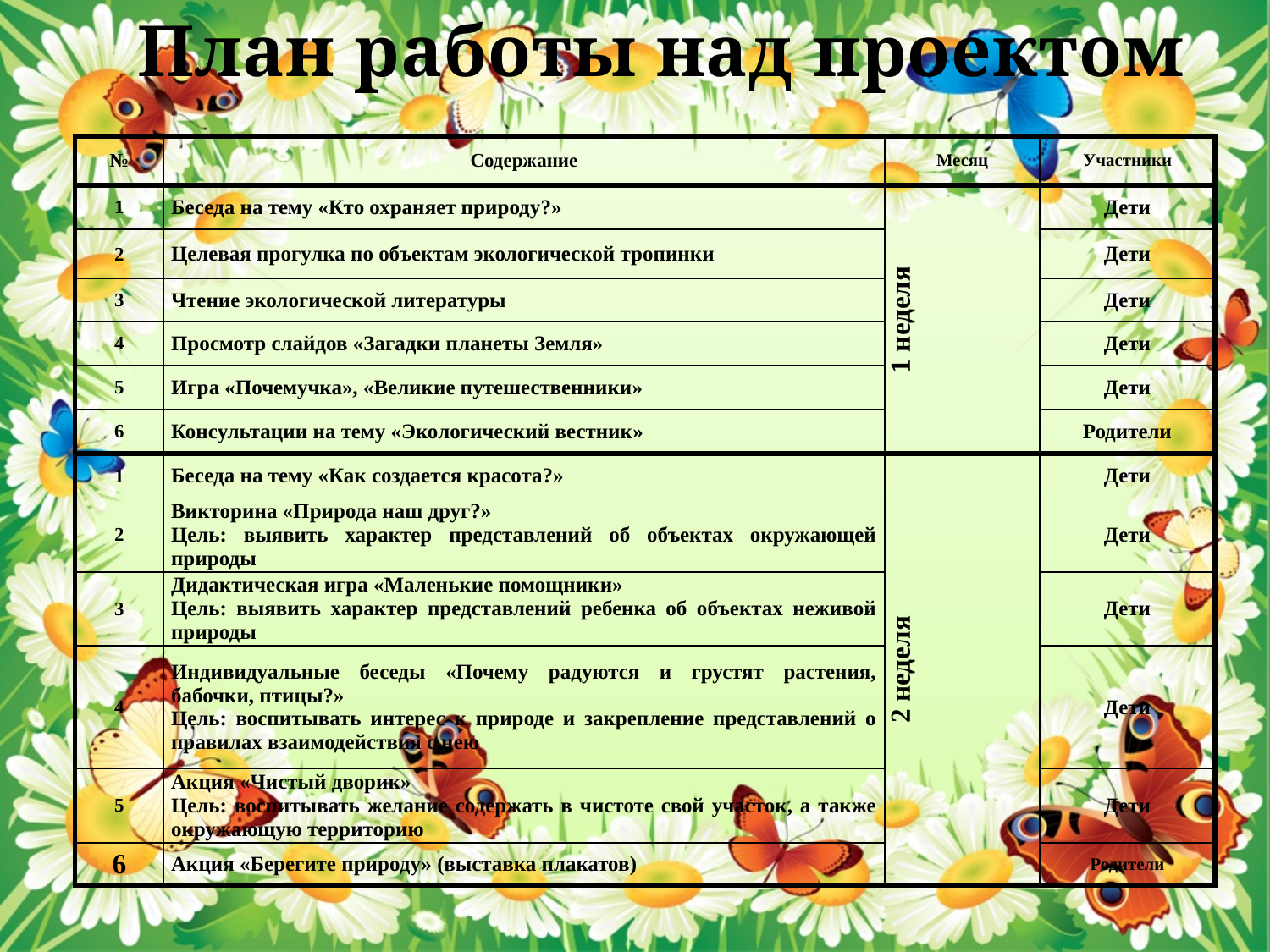

# План работы над проектом
| № | Содержание | Месяц | Участники |
| --- | --- | --- | --- |
| 1 | Беседа на тему «Кто охраняет природу?» | 1 неделя | Дети |
| 2 | Целевая прогулка по объектам экологической тропинки |  | Дети |
| 3 | Чтение экологической литературы |  | Дети |
| 4 | Просмотр слайдов «Загадки планеты Земля» |  | Дети |
| 5 | Игра «Почемучка», «Великие путешественники» |  | Дети |
| 6 | Консультации на тему «Экологический вестник» |  | Родители |
| 1 | Беседа на тему «Как создается красота?» | 2 неделя | Дети |
| 2 | Викторина «Природа наш друг?» Цель: выявить характер представлений об объектах окружающей природы |  | Дети |
| 3 | Дидактическая игра «Маленькие помощники» Цель: выявить характер представлений ребенка об объектах неживой природы |  | Дети |
| 4 | Индивидуальные беседы «Почему радуются и грустят растения, бабочки, птицы?» Цель: воспитывать интерес к природе и закрепление представлений о правилах взаимодействия с нею |  | Дети |
| 5 | Акция «Чистый дворик» Цель: воспитывать желание содержать в чистоте свой участок, а также окружающую территорию |  | Дети |
| 6 | Акция «Берегите природу» (выставка плакатов) |  | Родители |